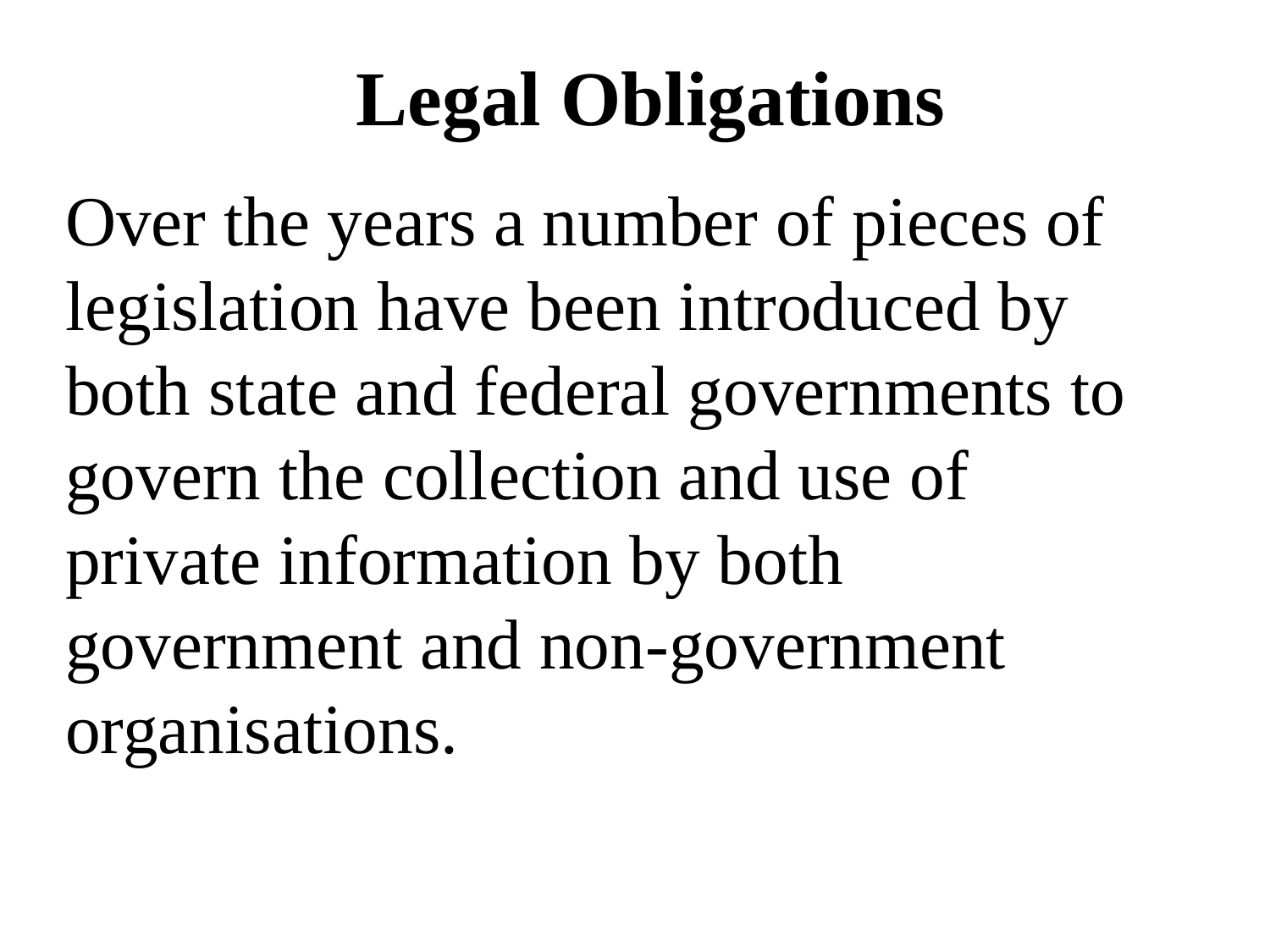

Legal Obligations
Over the years a number of pieces of legislation have been introduced by both state and federal governments to govern the collection and use of private information by both government and non-government organisations.